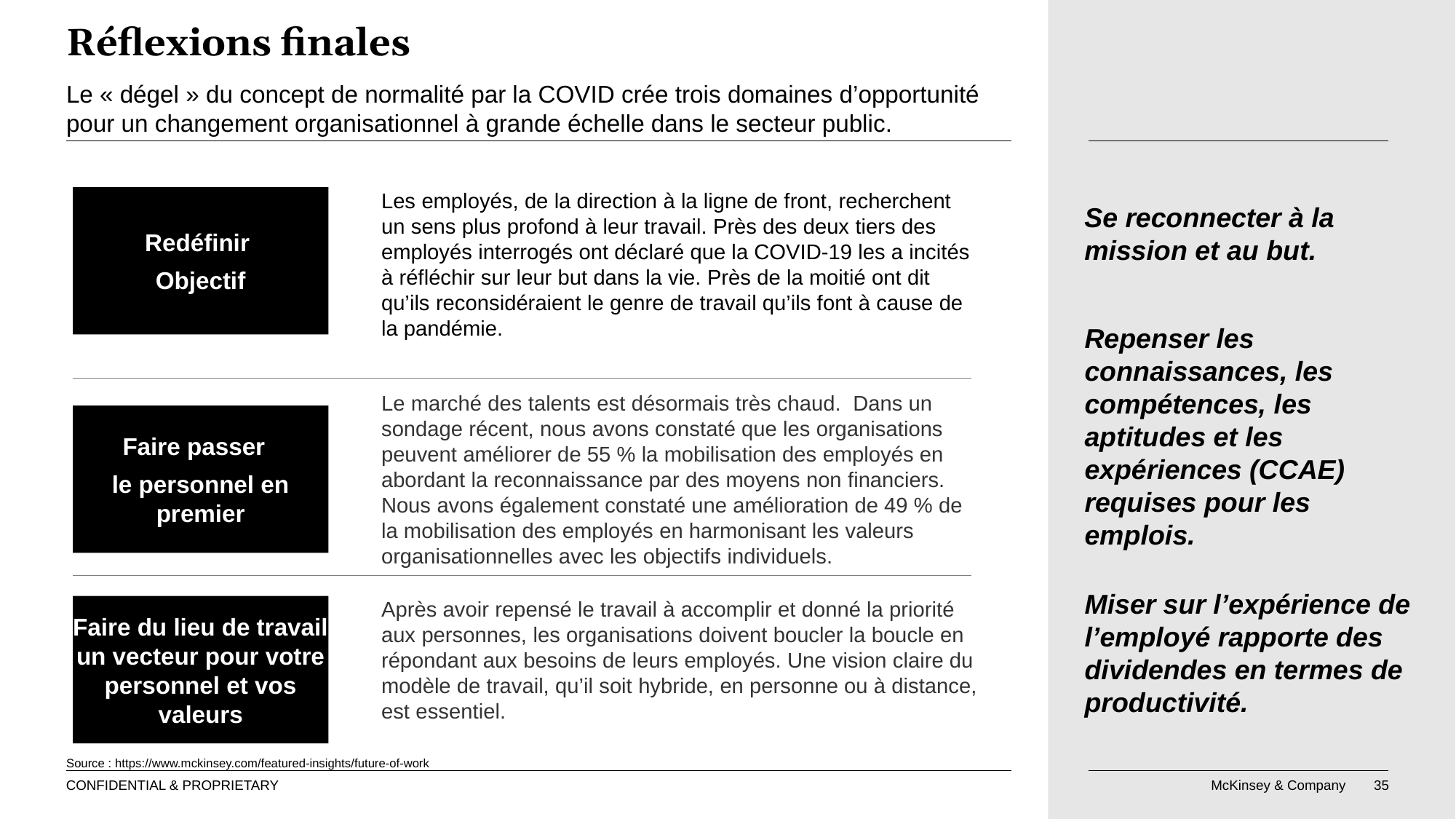

# Réflexions finales
Le « dégel » du concept de normalité par la COVID crée trois domaines d’opportunité pour un changement organisationnel à grande échelle dans le secteur public.
Redéfinir
Objectif
Les employés, de la direction à la ligne de front, recherchent un sens plus profond à leur travail. Près des deux tiers des employés interrogés ont déclaré que la COVID-19 les a incités à réfléchir sur leur but dans la vie. Près de la moitié ont dit qu’ils reconsidéraient le genre de travail qu’ils font à cause de la pandémie.
Se reconnecter à la mission et au but.
Repenser les connaissances, les compétences, les aptitudes et les expériences (CCAE) requises pour les emplois.
Le marché des talents est désormais très chaud.  Dans un sondage récent, nous avons constaté que les organisations peuvent améliorer de 55 % la mobilisation des employés en abordant la reconnaissance par des moyens non financiers. Nous avons également constaté une amélioration de 49 % de la mobilisation des employés en harmonisant les valeurs organisationnelles avec les objectifs individuels.
Faire passer
le personnel en premier
Miser sur l’expérience de l’employé rapporte des dividendes en termes de productivité.
Faire du lieu de travail un vecteur pour votre personnel et vos valeurs
Après avoir repensé le travail à accomplir et donné la priorité aux personnes, les organisations doivent boucler la boucle en répondant aux besoins de leurs employés. Une vision claire du modèle de travail, qu’il soit hybride, en personne ou à distance, est essentiel.
Source : https://www.mckinsey.com/featured-insights/future-of-work